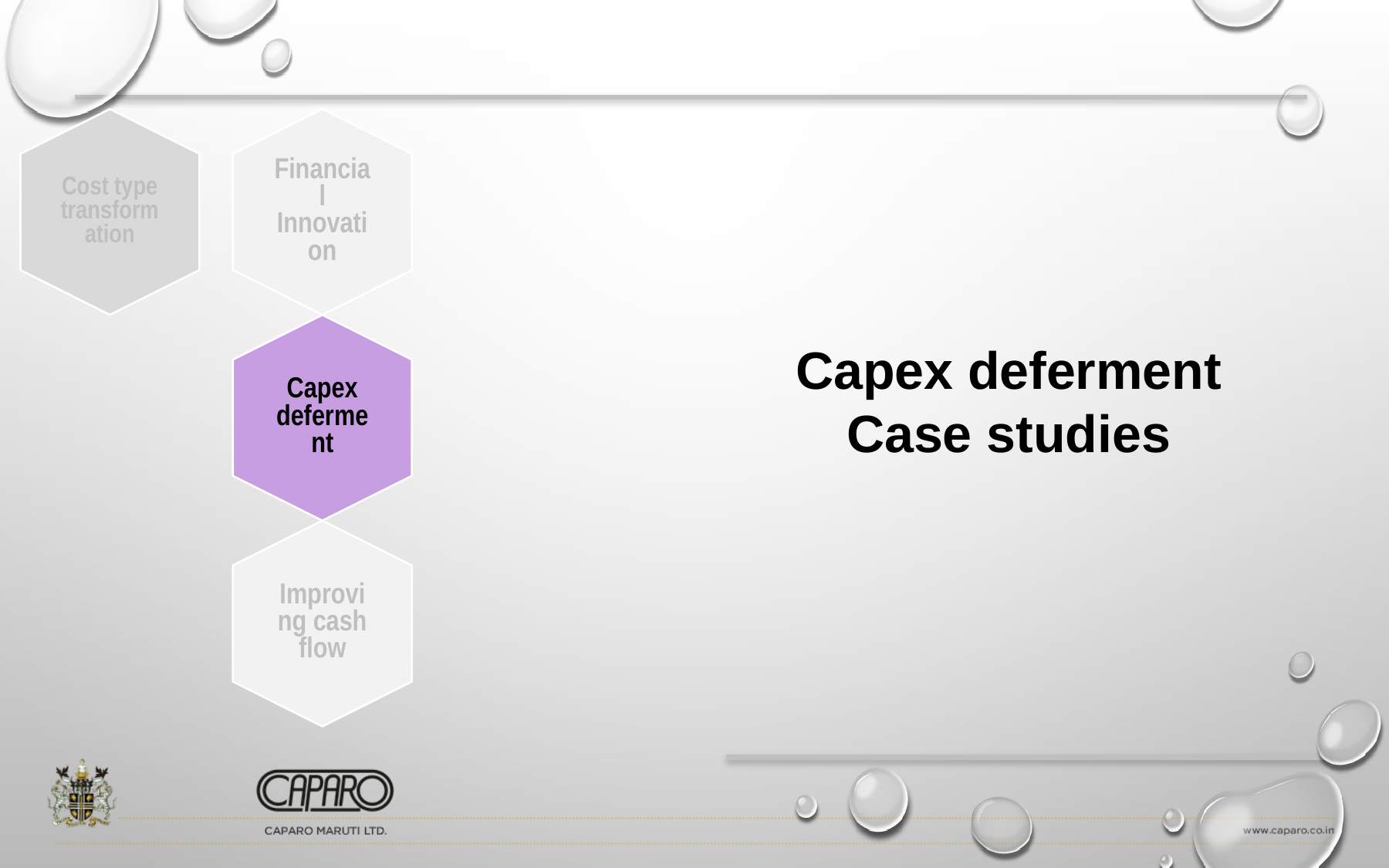

Financial Innovation
Cost type
transformation
Capex deferment
Improving cash flow
Capex deferment
Case studies
23/44